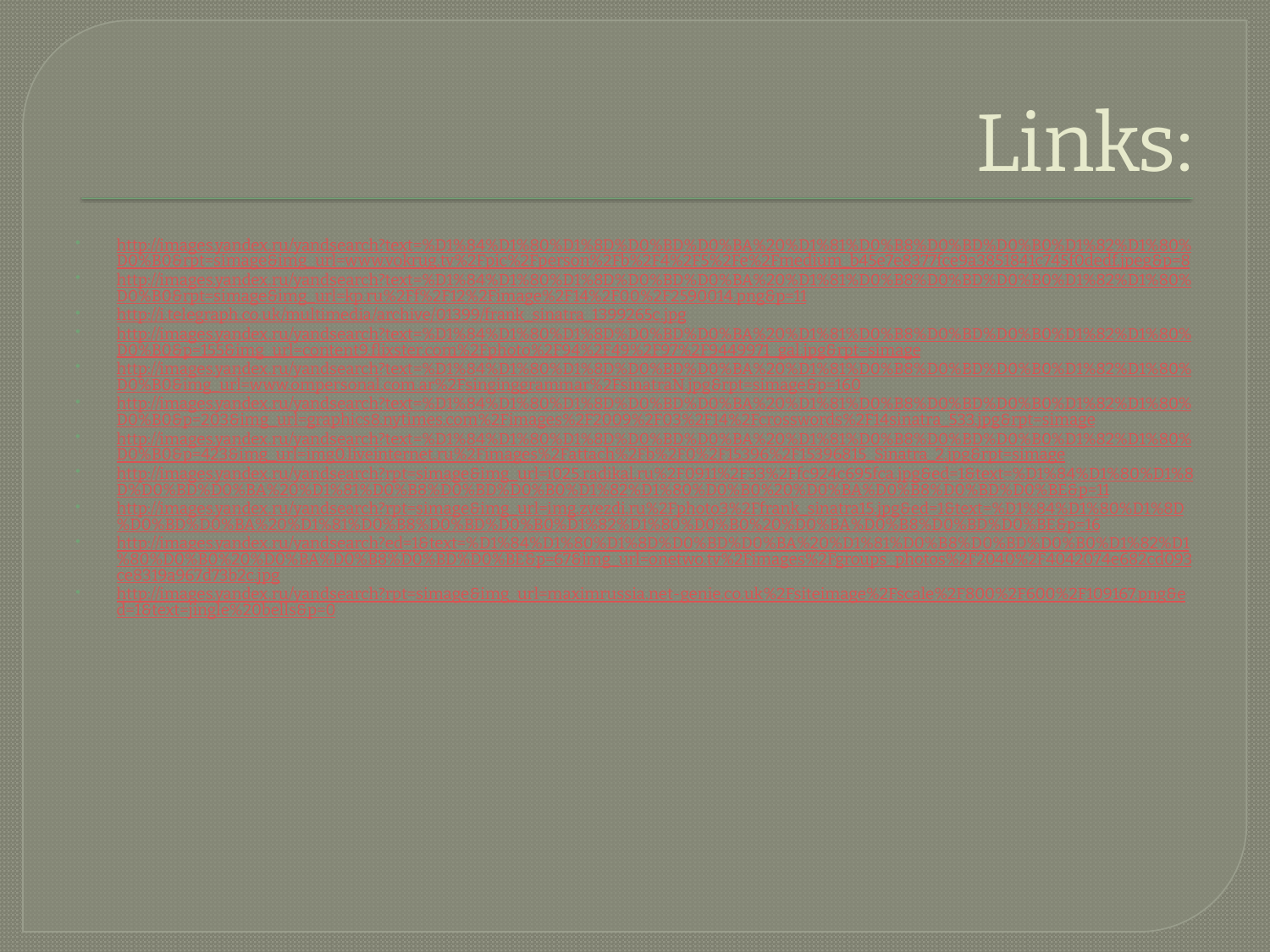

# Links:
http://images.yandex.ru/yandsearch?text=%D1%84%D1%80%D1%8D%D0%BD%D0%BA%20%D1%81%D0%B8%D0%BD%D0%B0%D1%82%D1%80%D0%B0&rpt=simage&img_url=www.vokrug.tv%2Fpic%2Fperson%2Fb%2F4%2F5%2Fe%2Fmedium_b45e7e8377fce9a3851841c745f0dedf.jpeg&p=8
http://images.yandex.ru/yandsearch?text=%D1%84%D1%80%D1%8D%D0%BD%D0%BA%20%D1%81%D0%B8%D0%BD%D0%B0%D1%82%D1%80%D0%B0&rpt=simage&img_url=kp.ru%2Ff%2F12%2Fimage%2F14%2F00%2F2590014.png&p=11
http://i.telegraph.co.uk/multimedia/archive/01399/frank_sinatra_1399265c.jpg
http://images.yandex.ru/yandsearch?text=%D1%84%D1%80%D1%8D%D0%BD%D0%BA%20%D1%81%D0%B8%D0%BD%D0%B0%D1%82%D1%80%D0%B0&p=155&img_url=content9.flixster.com%2Fphoto%2F94%2F49%2F97%2F9449971_gal.jpg&rpt=simage
http://images.yandex.ru/yandsearch?text=%D1%84%D1%80%D1%8D%D0%BD%D0%BA%20%D1%81%D0%B8%D0%BD%D0%B0%D1%82%D1%80%D0%B0&img_url=www.ompersonal.com.ar%2Fsinginggrammar%2FsinatraN.jpg&rpt=simage&p=160
http://images.yandex.ru/yandsearch?text=%D1%84%D1%80%D1%8D%D0%BD%D0%BA%20%D1%81%D0%B8%D0%BD%D0%B0%D1%82%D1%80%D0%B0&p=203&img_url=graphics8.nytimes.com%2Fimages%2F2009%2F03%2F14%2Fcrosswords%2F14sinatra_533.jpg&rpt=simage
http://images.yandex.ru/yandsearch?text=%D1%84%D1%80%D1%8D%D0%BD%D0%BA%20%D1%81%D0%B8%D0%BD%D0%B0%D1%82%D1%80%D0%B0&p=423&img_url=img0.liveinternet.ru%2Fimages%2Fattach%2Fb%2F0%2F15396%2F15396815_Sinatra_2.jpg&rpt=simage
http://images.yandex.ru/yandsearch?rpt=simage&img_url=i025.radikal.ru%2F0911%2F33%2Ffc924c695fca.jpg&ed=1&text=%D1%84%D1%80%D1%8D%D0%BD%D0%BA%20%D1%81%D0%B8%D0%BD%D0%B0%D1%82%D1%80%D0%B0%20%D0%BA%D0%B8%D0%BD%D0%BE&p=11
http://images.yandex.ru/yandsearch?rpt=simage&img_url=img.zvezdi.ru%2Fphoto3%2Ffrank_sinatra15.jpg&ed=1&text=%D1%84%D1%80%D1%8D%D0%BD%D0%BA%20%D1%81%D0%B8%D0%BD%D0%B0%D1%82%D1%80%D0%B0%20%D0%BA%D0%B8%D0%BD%D0%BE&p=16
http://images.yandex.ru/yandsearch?ed=1&text=%D1%84%D1%80%D1%8D%D0%BD%D0%BA%20%D1%81%D0%B8%D0%BD%D0%B0%D1%82%D1%80%D0%B0%20%D0%BA%D0%B8%D0%BD%D0%BE&p=67&img_url=onetwo.tv%2Fimages%2Fgroups_photos%2F2040%2F4042074e682cd093ce8319a967d73b2c.jpg
http://images.yandex.ru/yandsearch?rpt=simage&img_url=maximrussia.net-genie.co.uk%2Fsiteimage%2Fscale%2F800%2F600%2F109167.png&ed=1&text=jingle%20bells&p=0